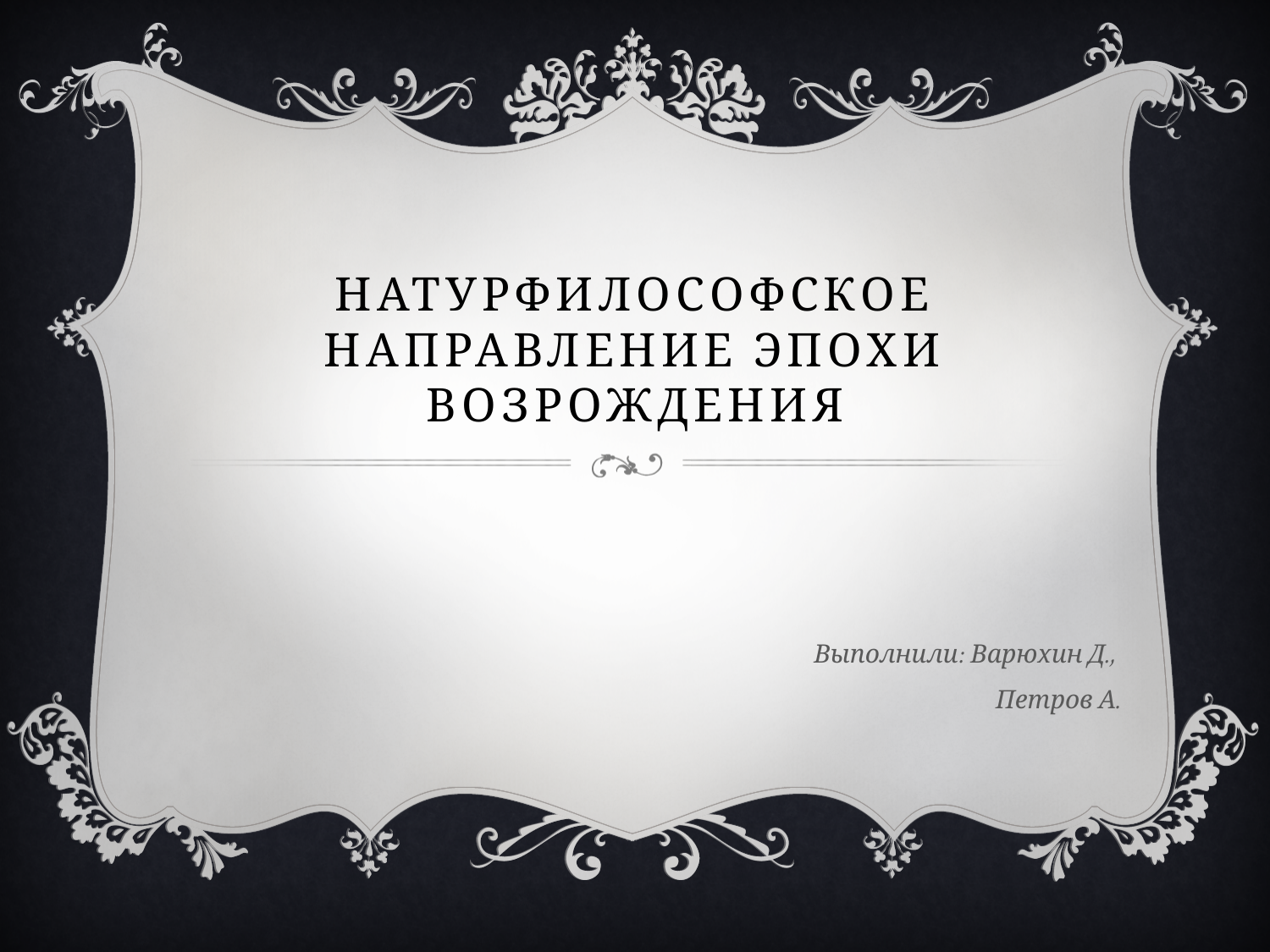

# Натурфилософское направление эпохи возрождения
Выполнили: Варюхин Д.,  Петров А.